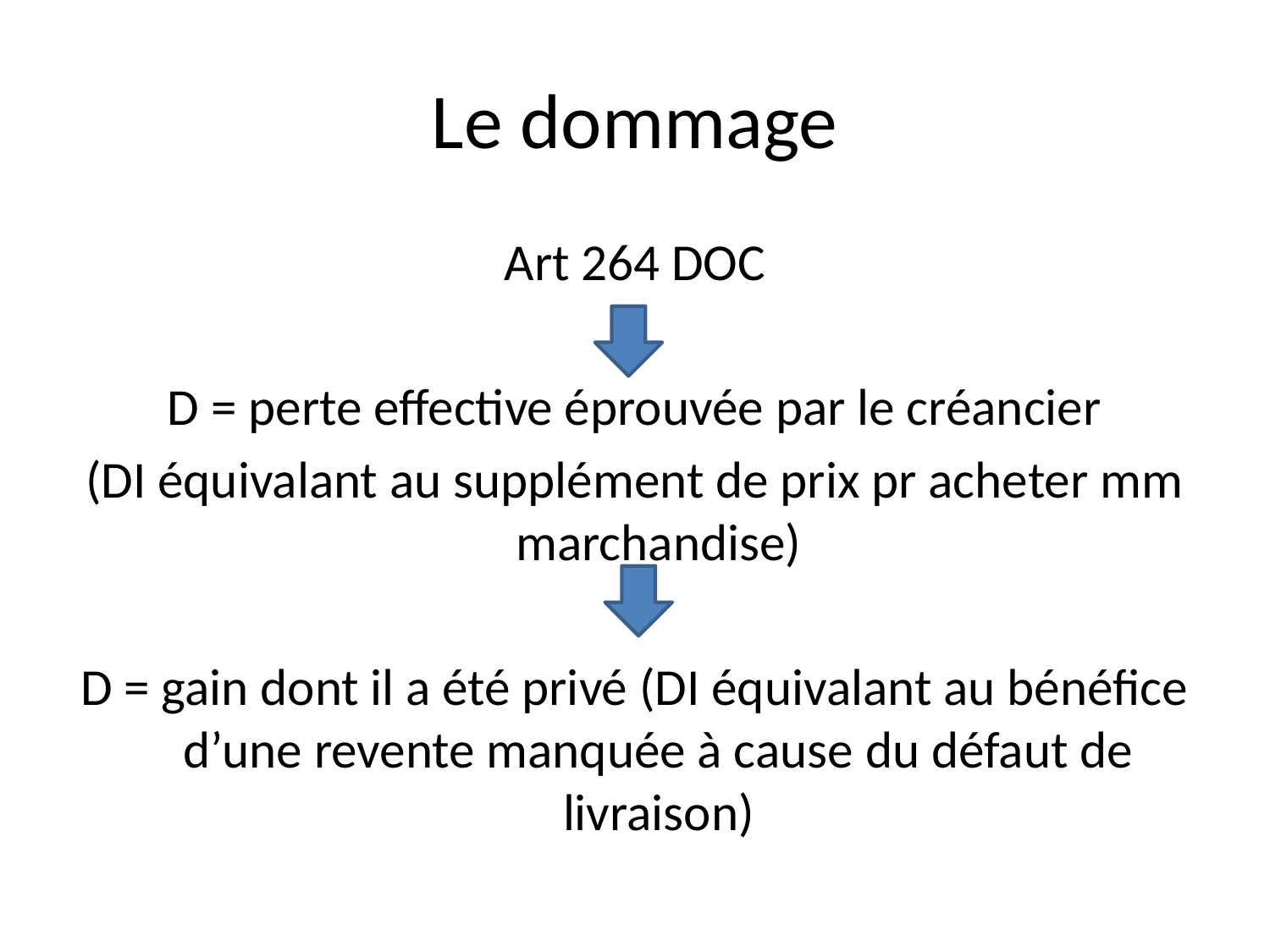

# Le dommage
Art 264 DOC

D = perte effective éprouvée par le créancier
(DI équivalant au supplément de prix pr acheter mm marchandise)

D = gain dont il a été privé (DI équivalant au bénéfice d’une revente manquée à cause du défaut de livraison)